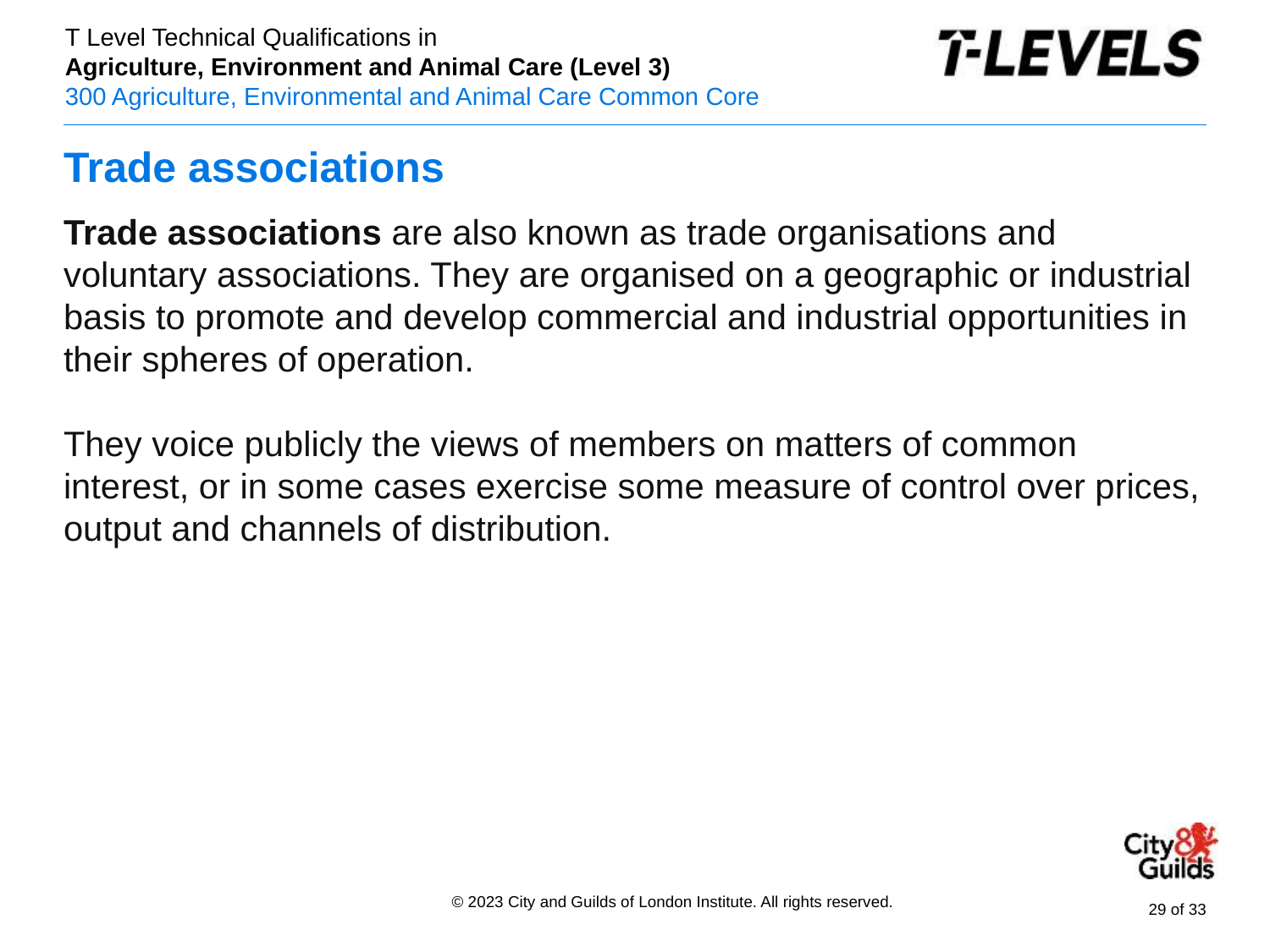

# Trade associations
Trade associations are also known as trade organisations and voluntary associations. They are organised on a geographic or industrial basis to promote and develop commercial and industrial opportunities in their spheres of operation.

They voice publicly the views of members on matters of common interest, or in some cases exercise some measure of control over prices, output and channels of distribution.